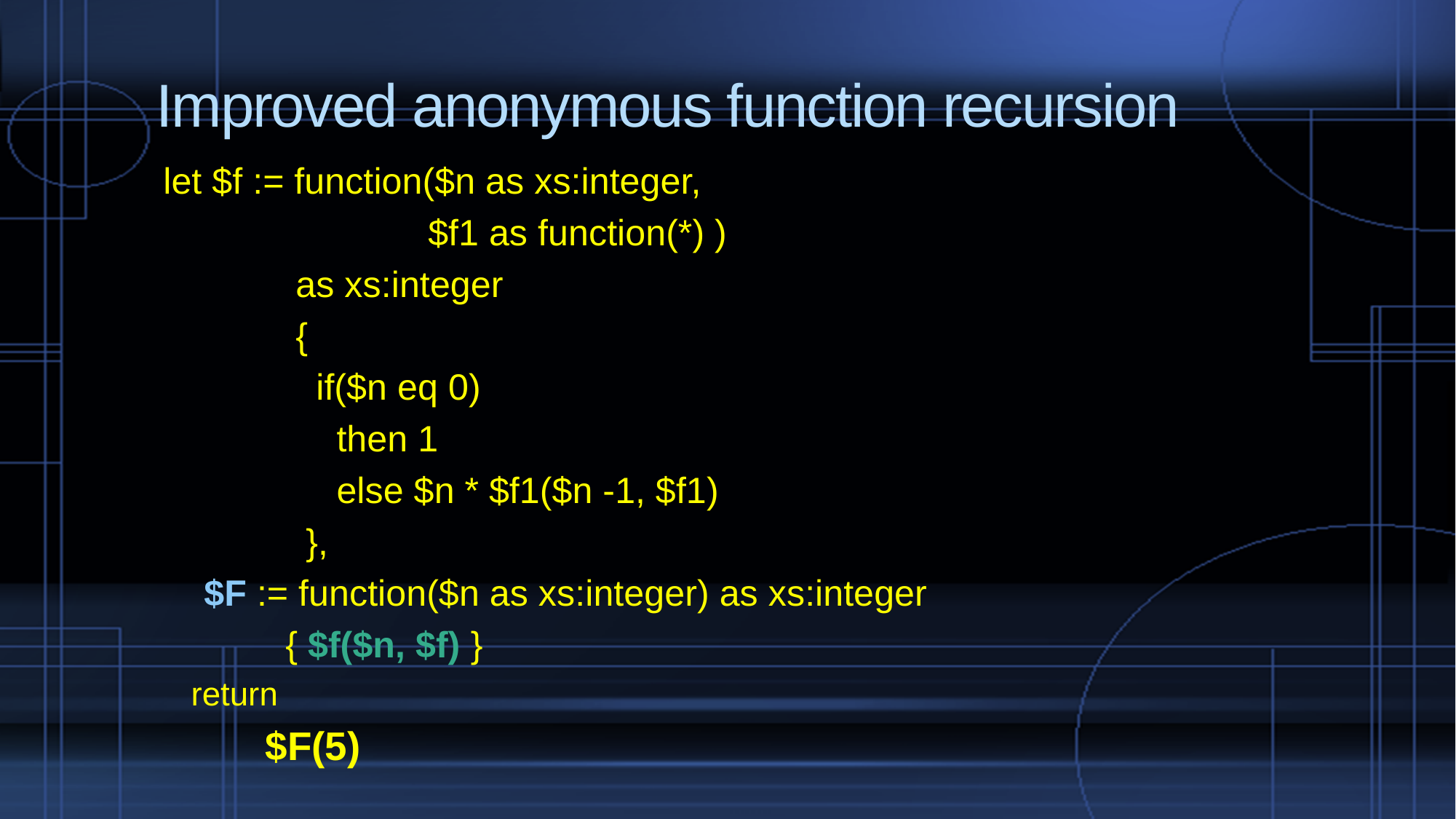

# Improved anonymous function recursion
let $f := function($n as xs:integer,
                          $f1 as function(*) )
             as xs:integer
             {
               if($n eq 0)
                 then 1
                 else $n * $f1($n -1, $f1)
              },
    $F := function($n as xs:integer) as xs:integer
            { $f($n, $f) }
   return
           $F(5)